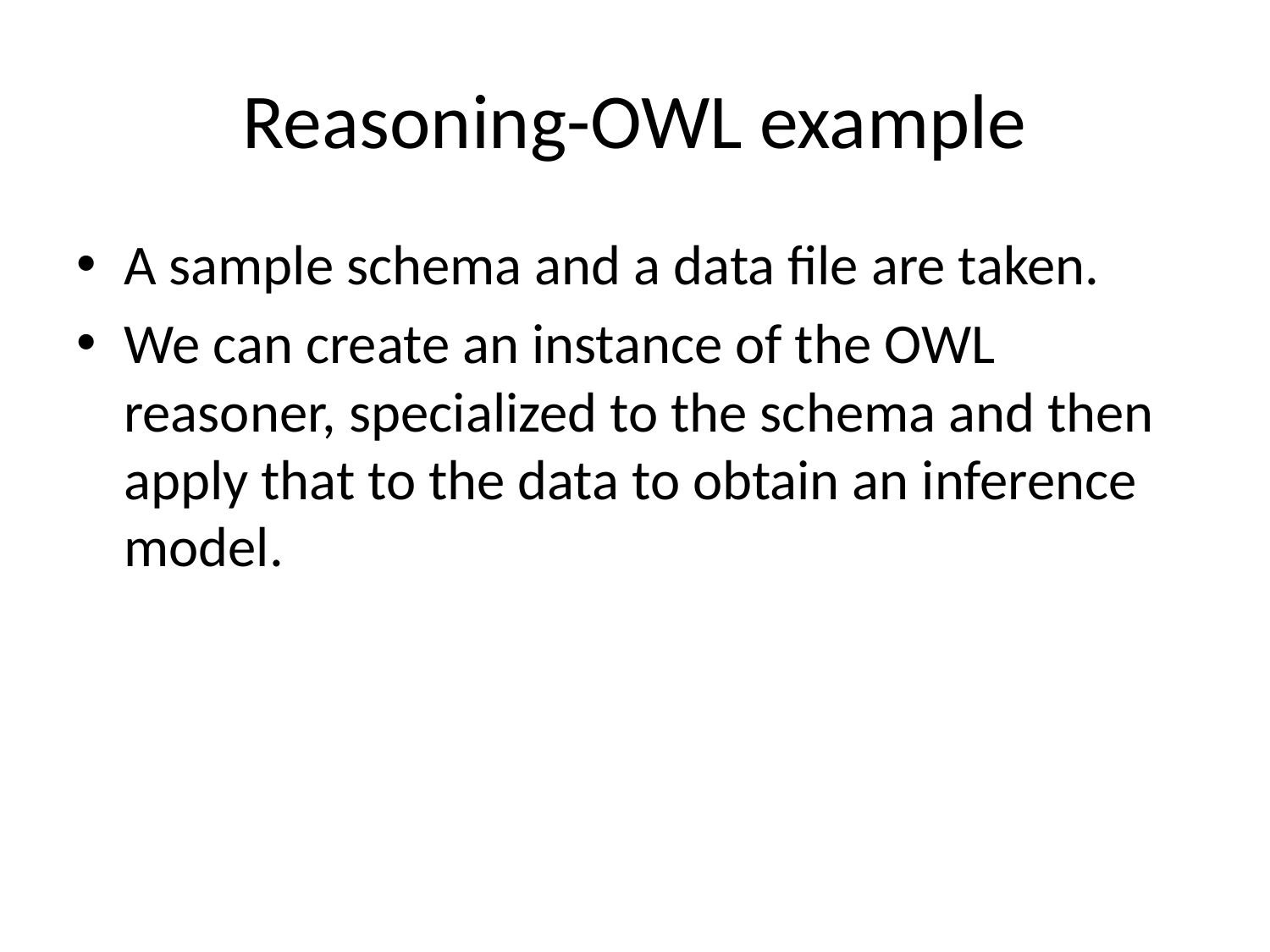

# Reasoning-OWL example
A sample schema and a data file are taken.
We can create an instance of the OWL reasoner, specialized to the schema and then apply that to the data to obtain an inference model.